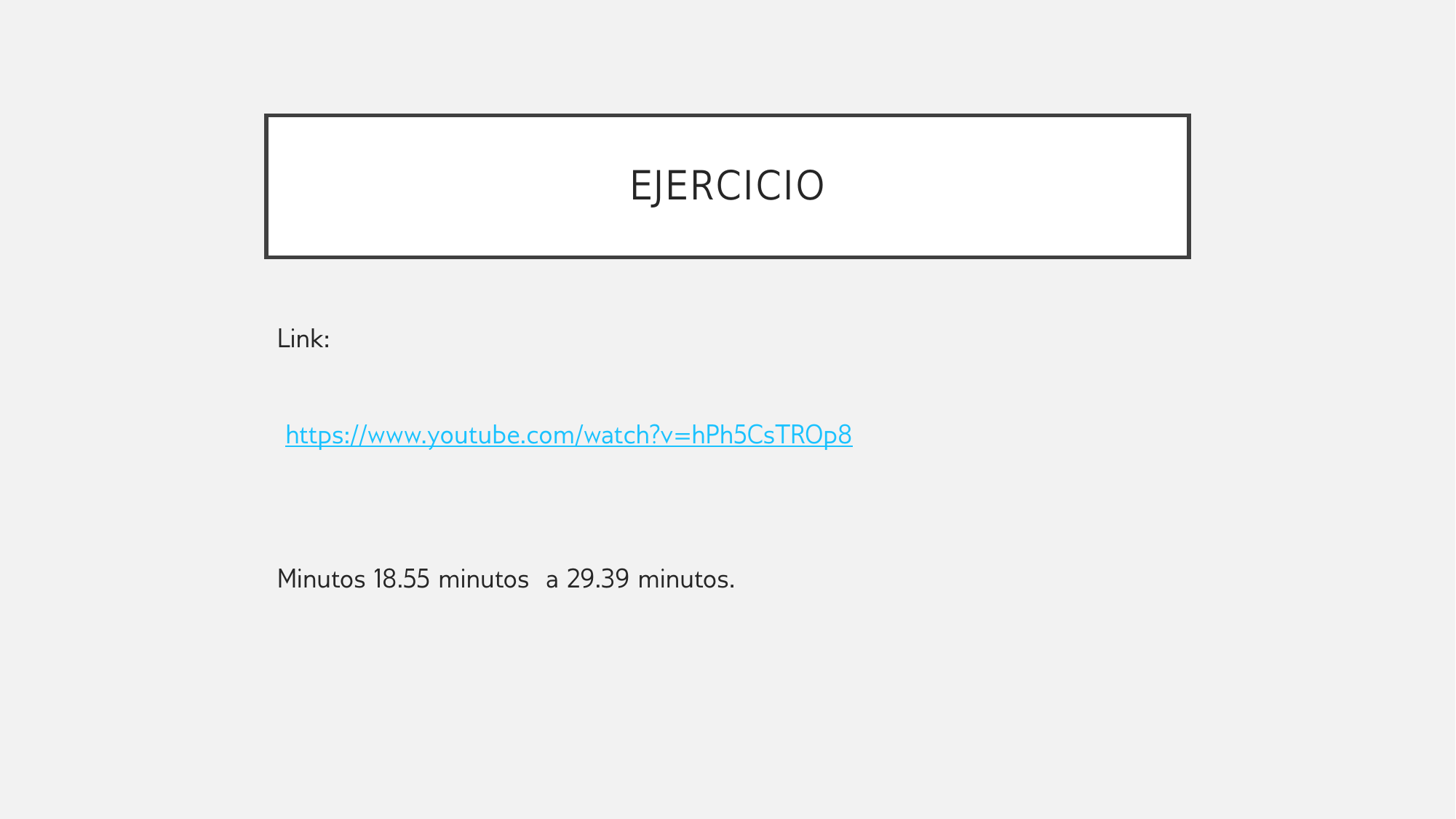

# Ejercicio
Link:

 https://www.youtube.com/watch?v=hPh5CsTROp8

Minutos 18.55 minutos  a 29.39 minutos.